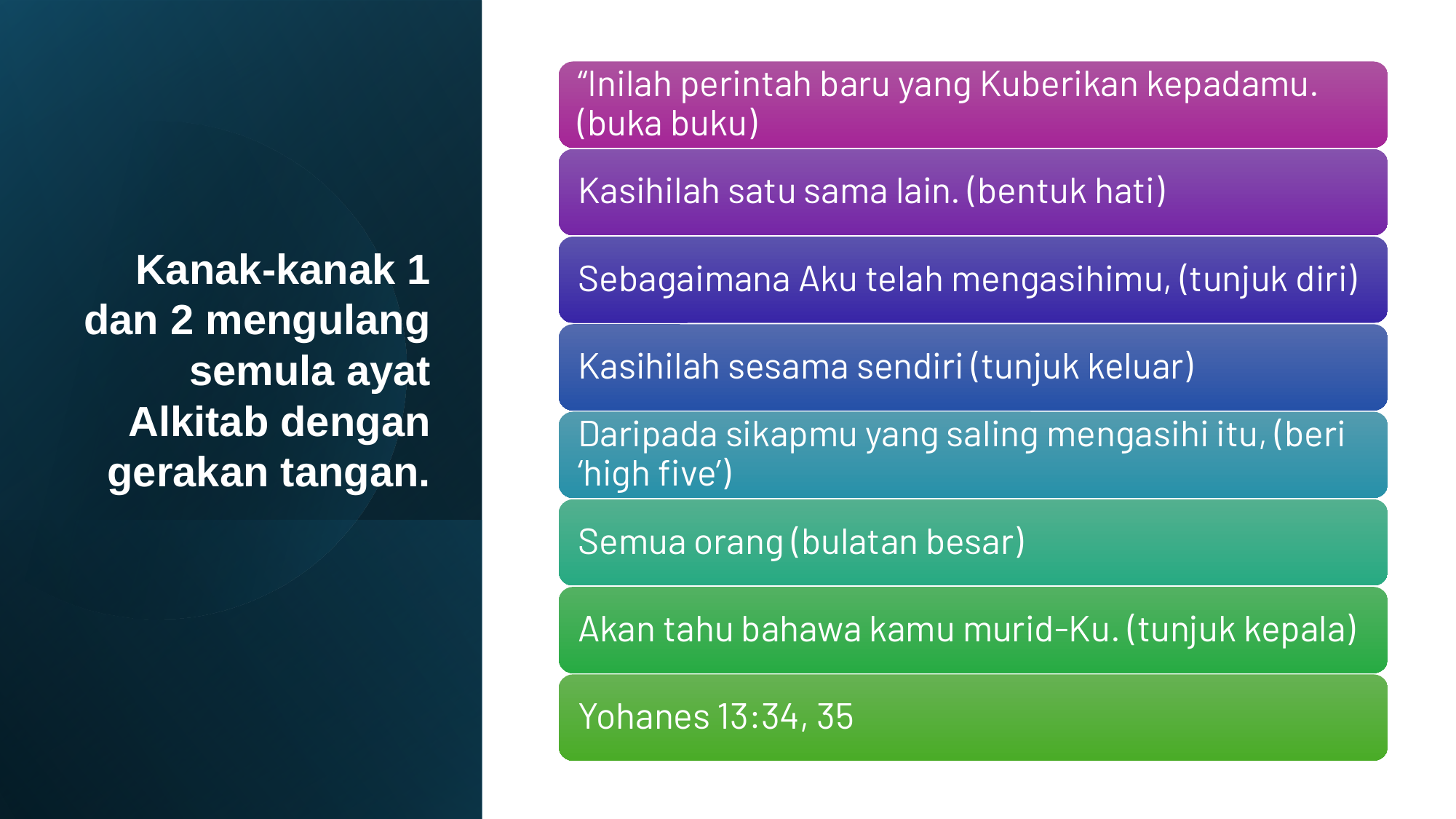

“Inilah perintah baru yang Kuberikan kepadamu. (buka buku)
Kasihilah satu sama lain. (bentuk hati)
Sebagaimana Aku telah mengasihimu, (tunjuk diri)
Kasihilah sesama sendiri (tunjuk keluar)
Daripada sikapmu yang saling mengasihi itu, (beri ‘high five’)
Semua orang (bulatan besar)
Akan tahu bahawa kamu murid-Ku. (tunjuk kepala)
Yohanes 13:34, 35

# Kanak-kanak 1 dan 2 mengulang semula ayat Alkitab dengan gerakan tangan.